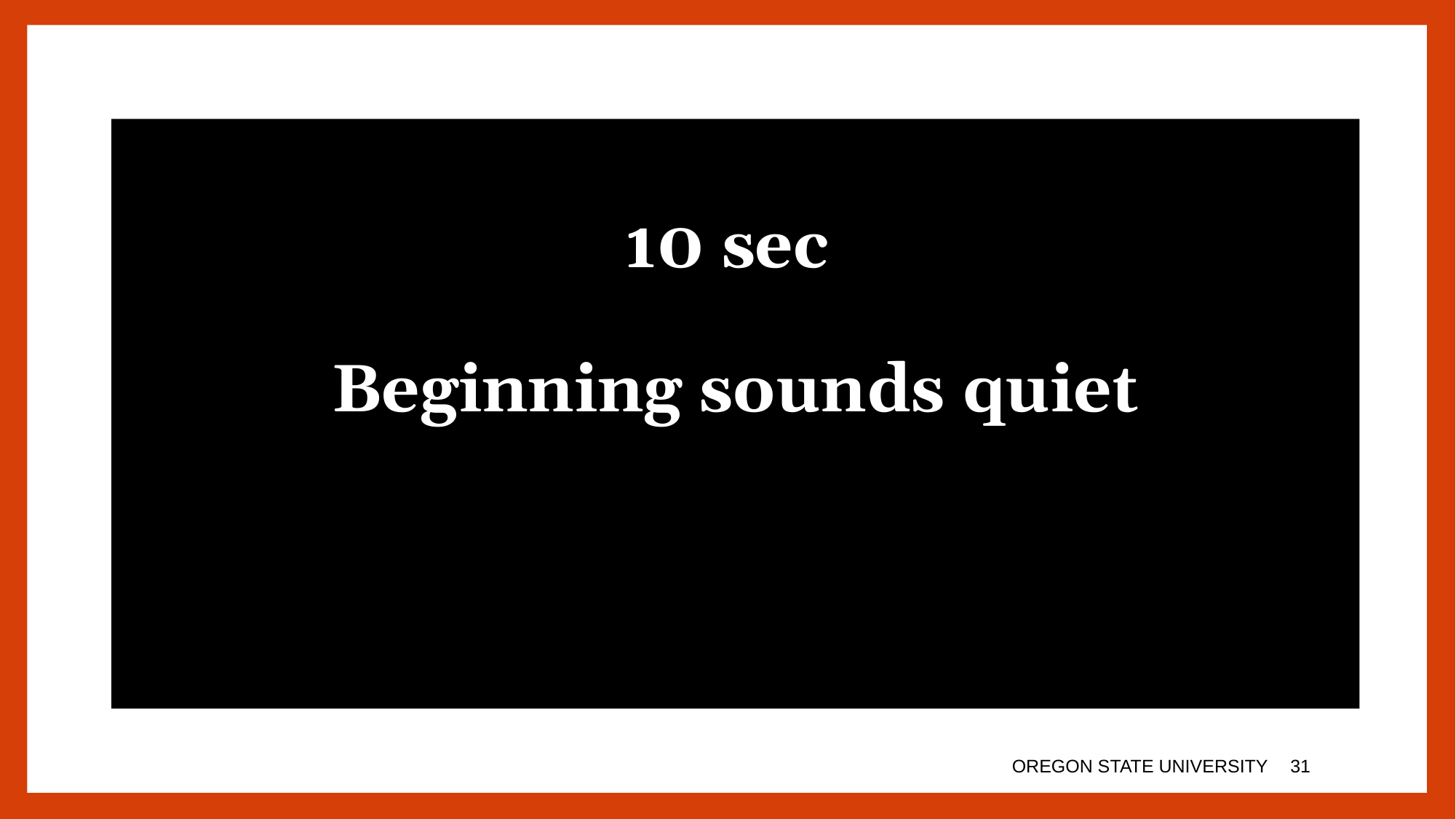

10 sec

Beginning sounds quiet

OREGON STATE UNIVERSITY
31